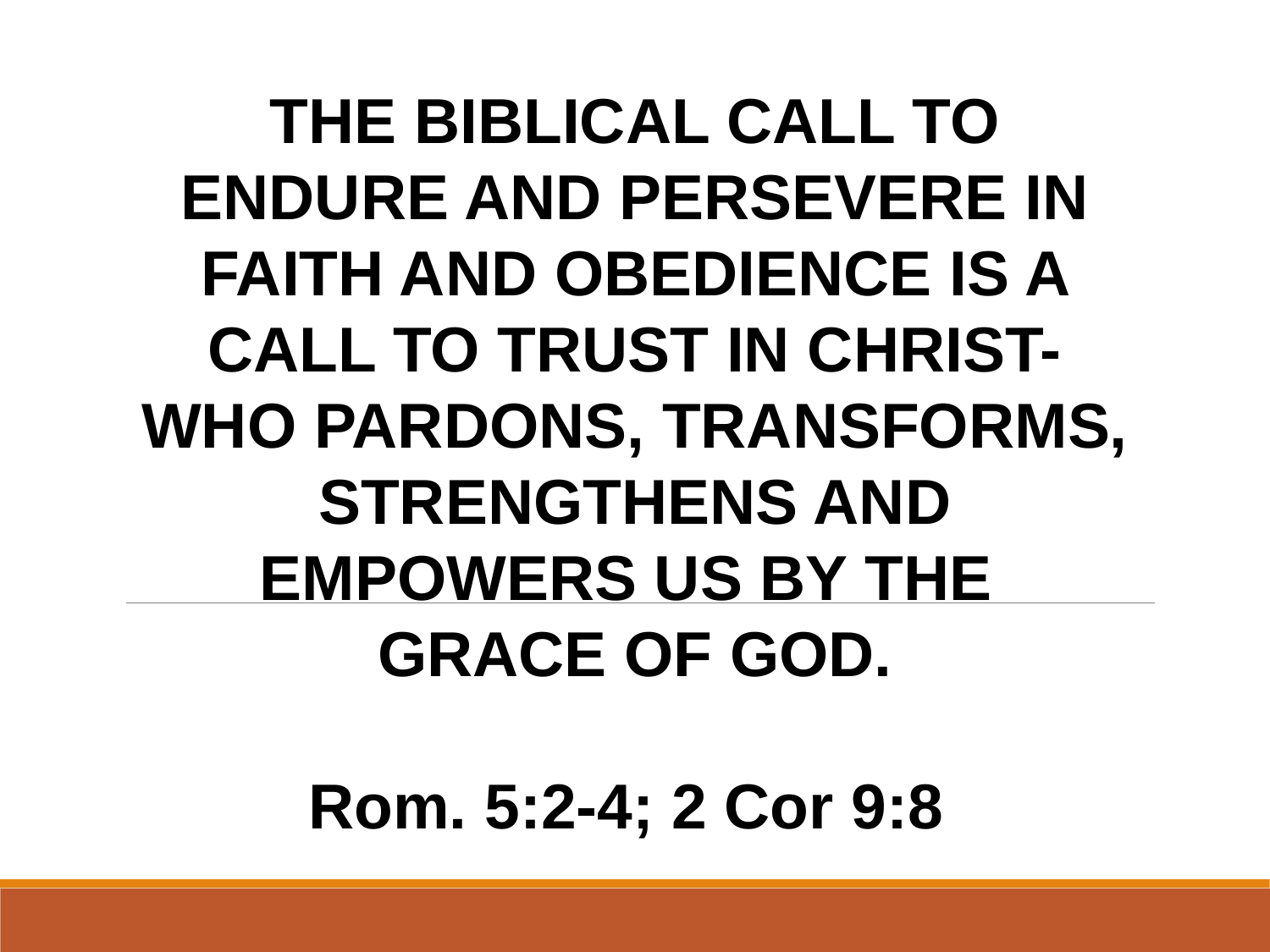

THE BIBLICAL CALL TO ENDURE AND PERSEVERE IN FAITH AND OBEDIENCE IS A CALL TO TRUST IN CHRIST- WHO PARDONS, TRANSFORMS, STRENGTHENS AND EMPOWERS US BY THE  GRACE OF GOD.

Rom. 5:2-4; 2 Cor 9:8